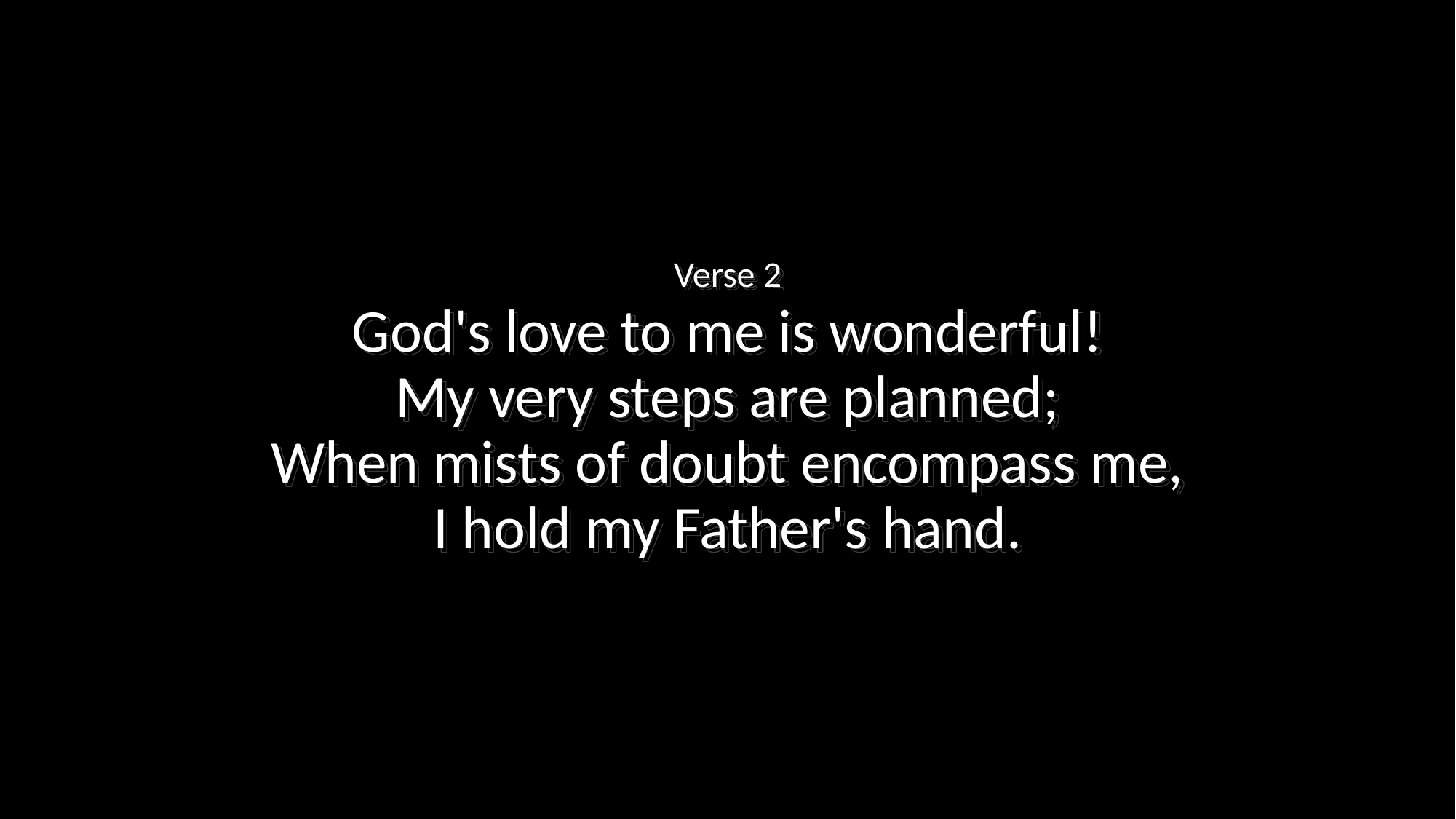

Verse 2
God's love to me is wonderful!
My very steps are planned;
When mists of doubt encompass me,
I hold my Father's hand.